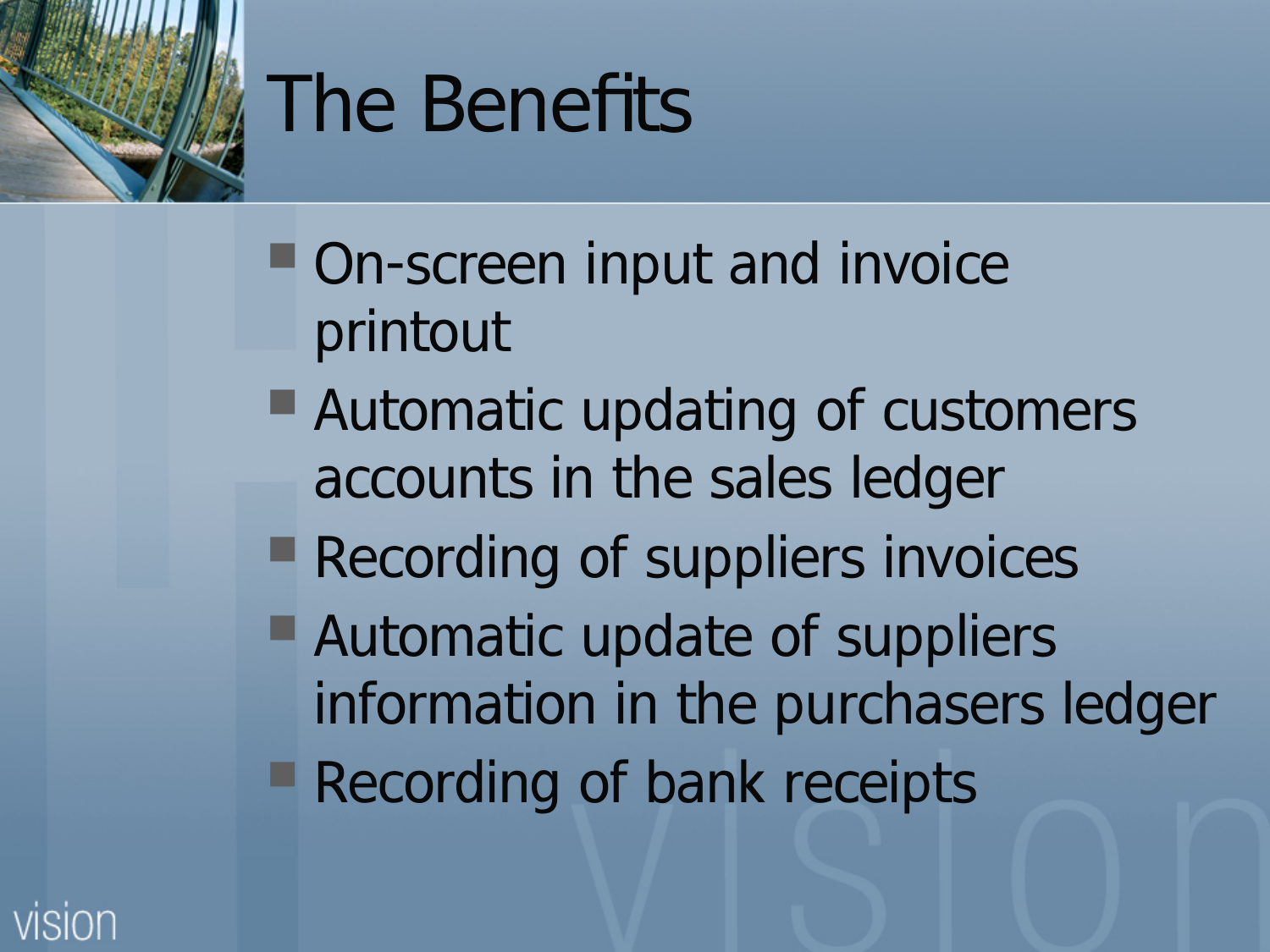

# The Benefits
On-screen input and invoice printout
Automatic updating of customers accounts in the sales ledger
Recording of suppliers invoices
Automatic update of suppliers information in the purchasers ledger
Recording of bank receipts